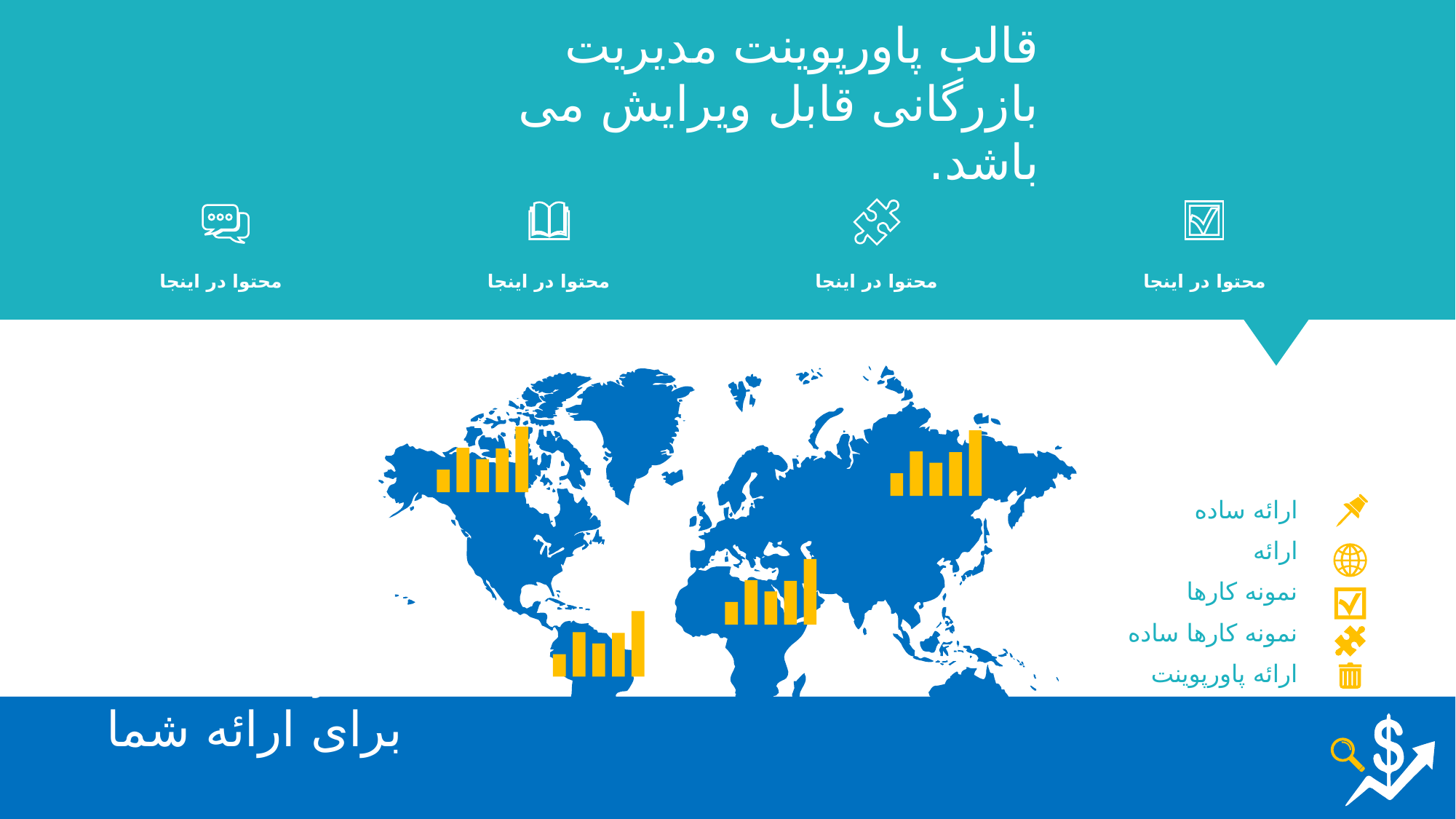

قالب پاورپوینت مدیریت بازرگانی قابل ویرایش می باشد.
Infographic Style

محتوا در اینجا
محتوا در اینجا
محتوا در اینجا
محتوا در اینجا

ارائه ساده
ارائه

نمونه کارها

نمونه کارها ساده

ALLPPT Layout برای ارائه شما
ارائه پاورپوینت